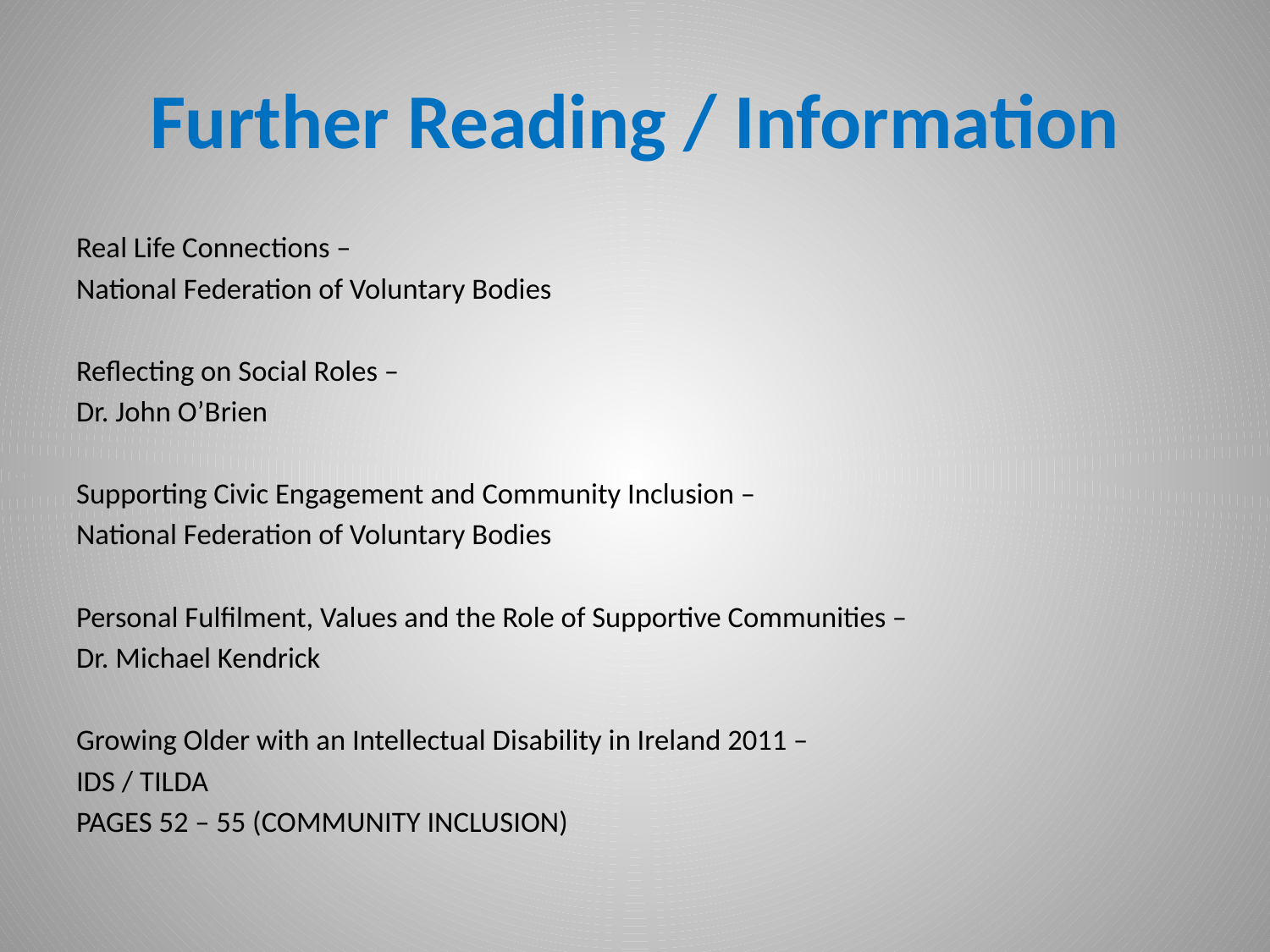

# Further Reading / Information
Real Life Connections –
National Federation of Voluntary Bodies

Reflecting on Social Roles –
Dr. John O’Brien

Supporting Civic Engagement and Community Inclusion –
National Federation of Voluntary Bodies

Personal Fulfilment, Values and the Role of Supportive Communities –
Dr. Michael Kendrick

Growing Older with an Intellectual Disability in Ireland 2011 –
IDS / TILDA
PAGES 52 – 55 (COMMUNITY INCLUSION)